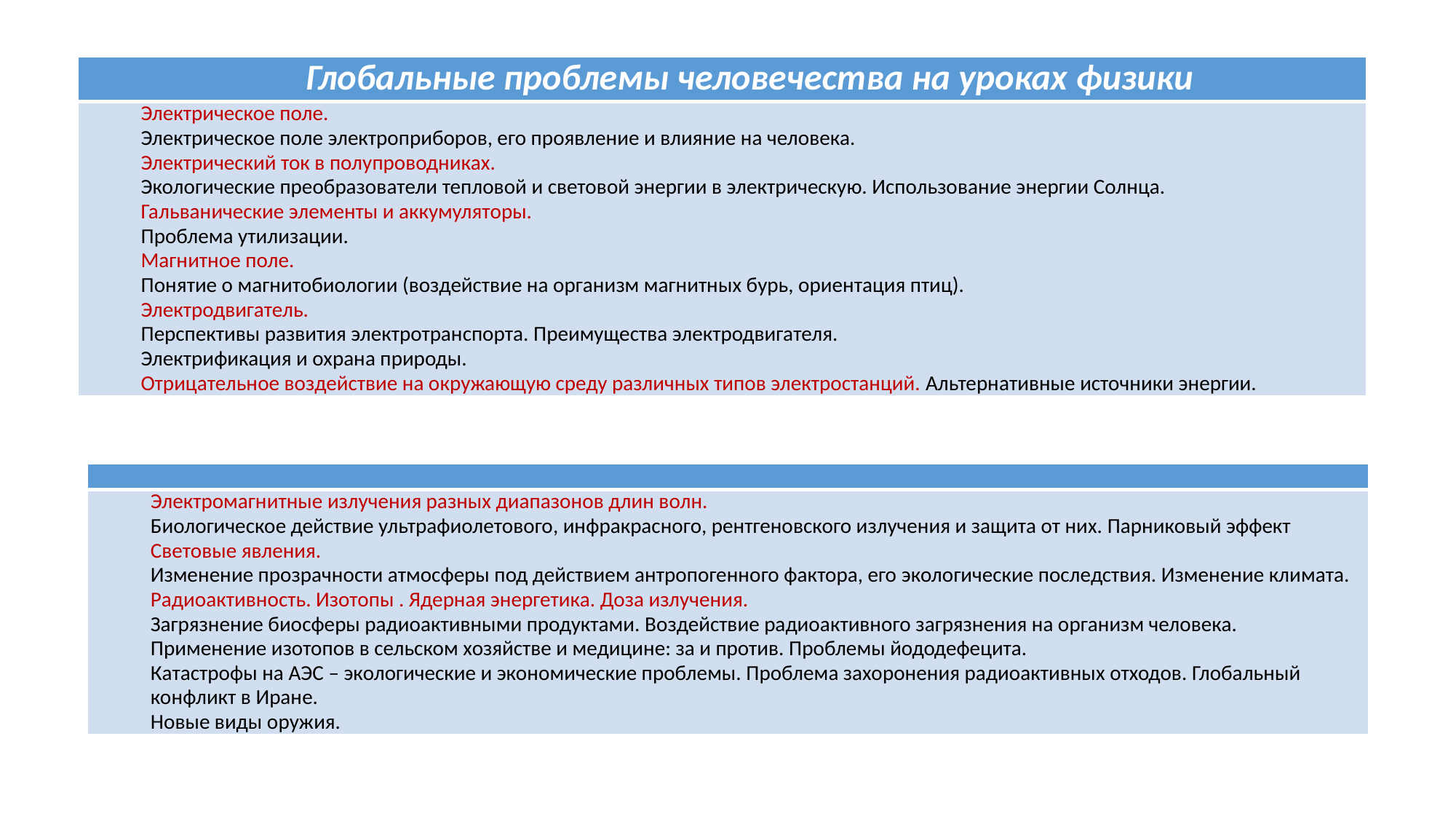

#
| Глобальные проблемы человечества на уроках физики |
| --- |
| Электрическое поле. Электрическое поле электроприборов, его проявление и влияние на человека. Электрический ток в полупроводниках. Экологические преобразователи тепловой и световой энергии в электрическую. Использование энергии Солнца. Гальванические элементы и аккумуляторы. Проблема утилизации. Магнитное поле. Понятие о магнитобиологии (воздействие на организм магнитных бурь, ориентация птиц). Электродвигатель. Перспективы развития электротранспорта. Преимущества электродвигателя. Электрификация и охрана природы. Отрицательное воздействие на окружающую среду различных типов электростанций. Альтернативные источники энергии. |

|  |
| --- |
| Электромагнитные излучения разных диапазонов длин волн. Биологическое действие ультрафиолетового, инфракрасного, рентгеновского излучения и защита от них. Парниковый эффект Световые явления. Изменение прозрачности атмосферы под действием антропогенного фактора, его экологические последствия. Изменение климата. Радиоактивность. Изотопы . Ядерная энергетика. Доза излучения. Загрязнение биосферы радиоактивными продуктами. Воздействие радиоактивного загрязнения на организм человека. Применение изотопов в сельском хозяйстве и медицине: за и против. Проблемы йододефецита. Катастрофы на АЭС – экологические и экономические проблемы. Проблема захоронения радиоактивных отходов. Глобальный конфликт в Иране. Новые виды оружия. |